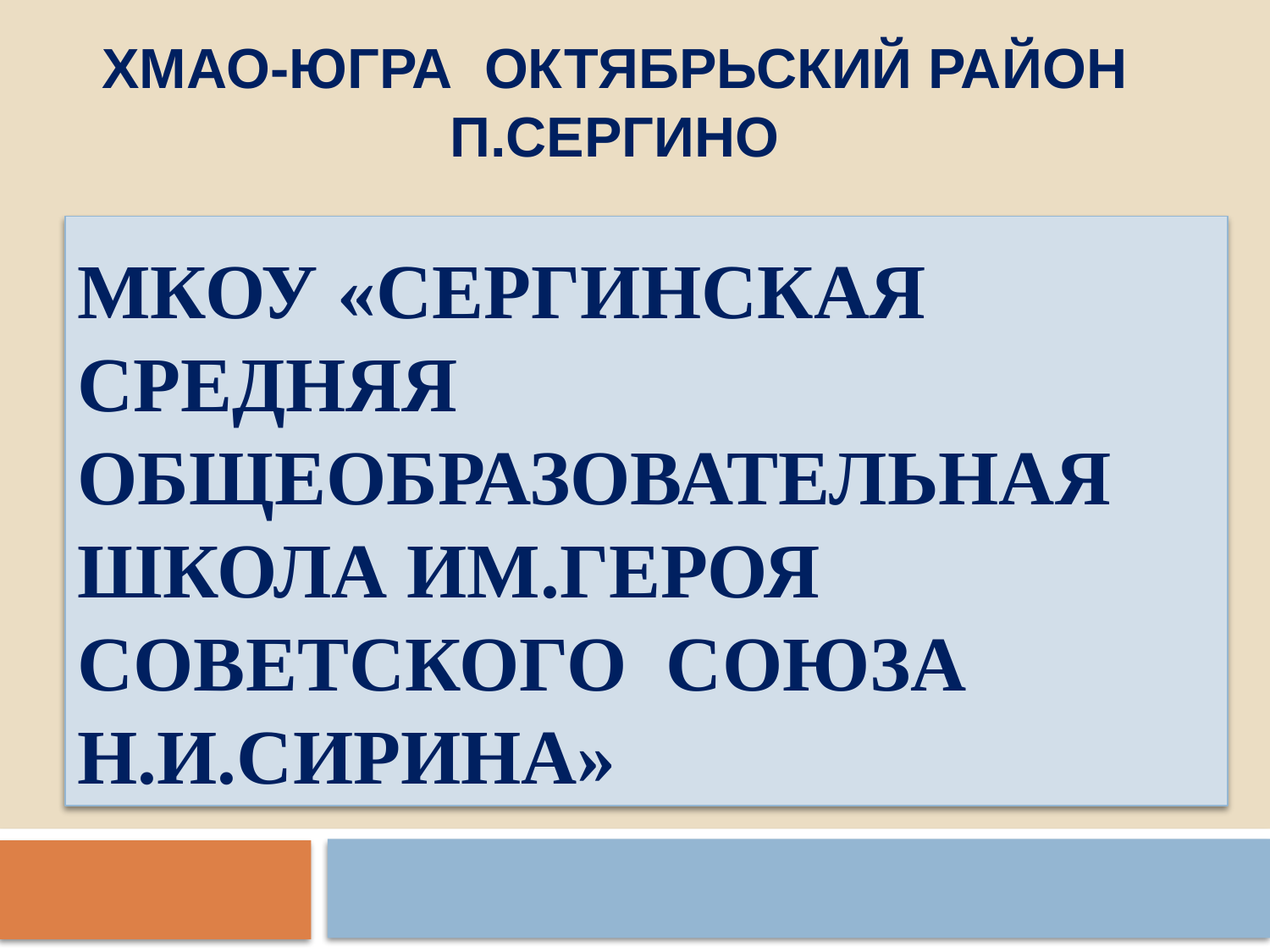

ХМАО-ЮГРА  ОКТЯБРЬСКИЙ РАЙОН П.СЕРГИНО
# Мкоу «сергинская средняя общеобразовательная школа им.героя советского  союза н.и.сирина»